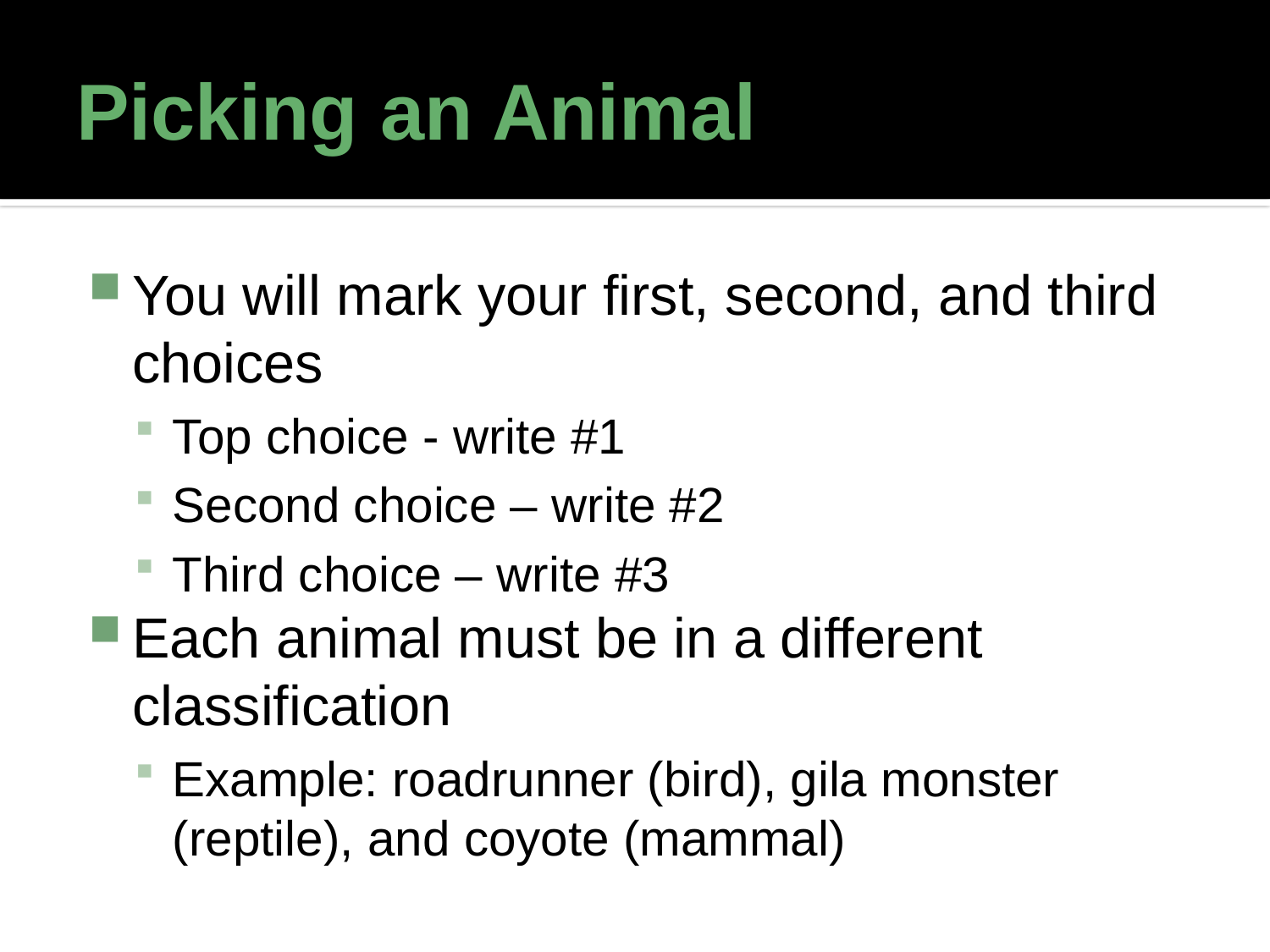

# Picking an Animal
You will mark your first, second, and third choices
Top choice - write #1
Second choice – write #2
Third choice – write #3
Each animal must be in a different classification
Example: roadrunner (bird), gila monster (reptile), and coyote (mammal)